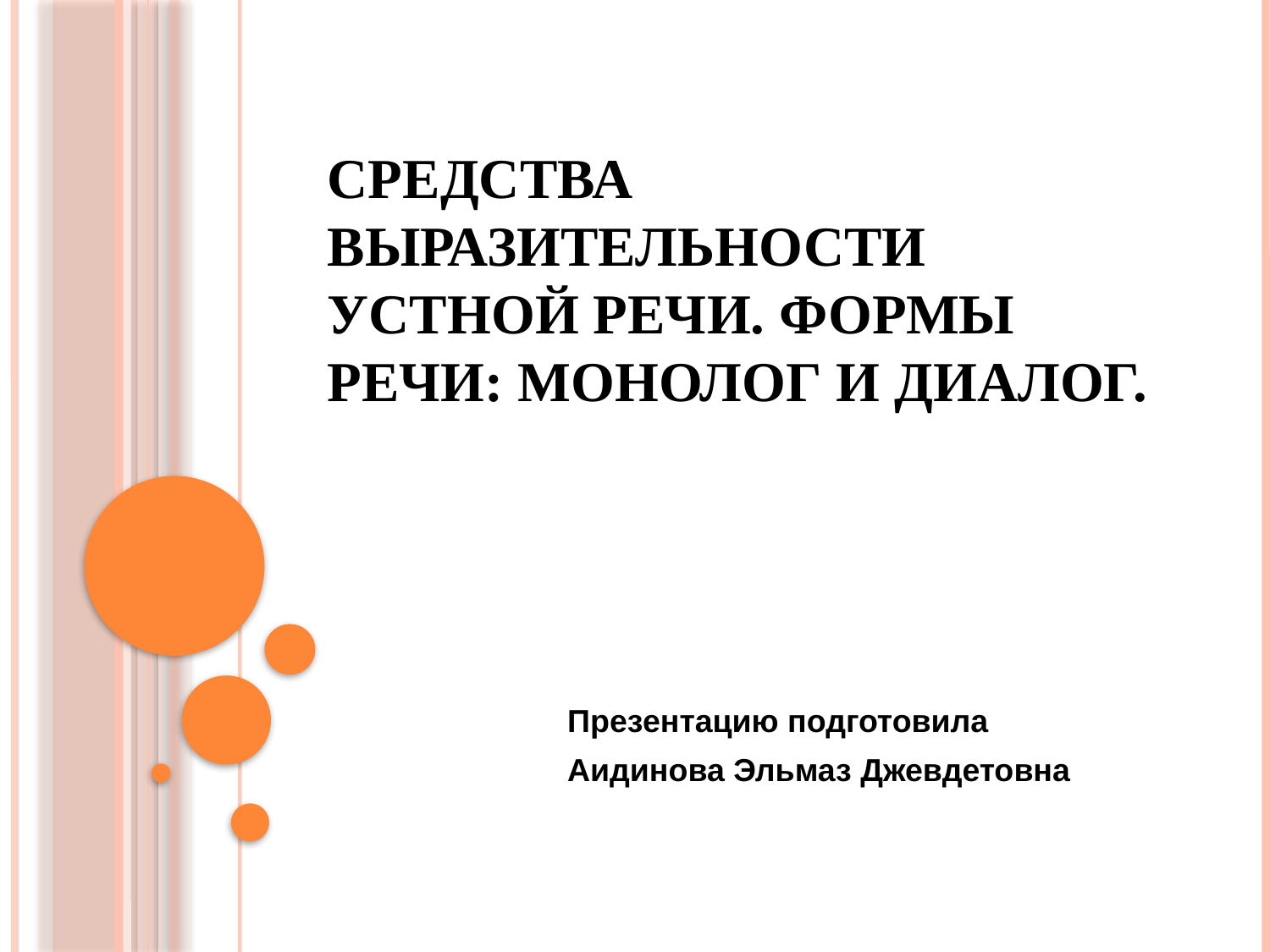

# Средства выразительности устной речи. Формы речи: монолог и диалог.
Презентацию подготовила
Аидинова Эльмаз Джевдетовна